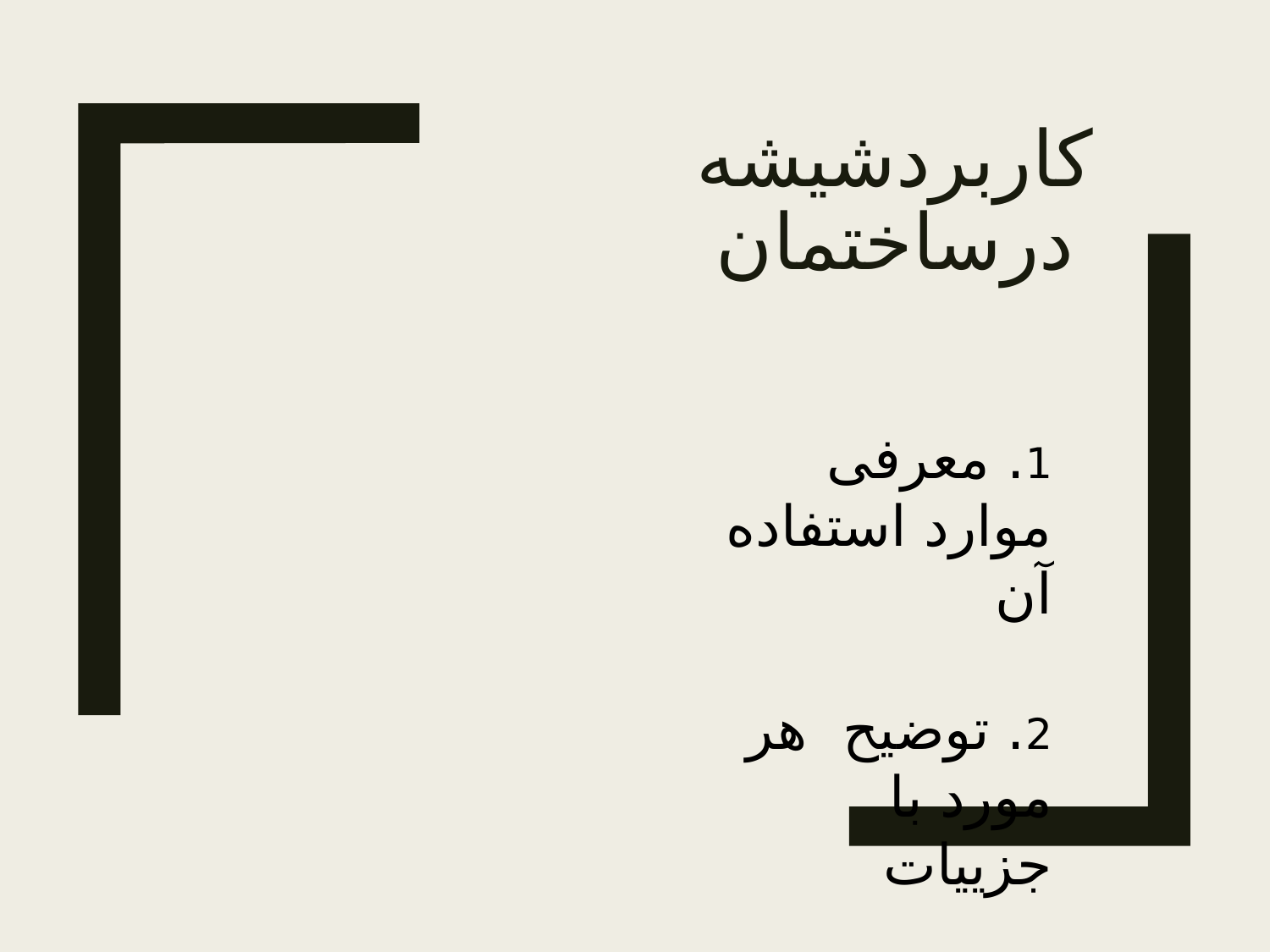

# کاربردشیشه درساختمان
1. معرفی موارد استفاده آن

2. توضیح  هر مورد با جزییات